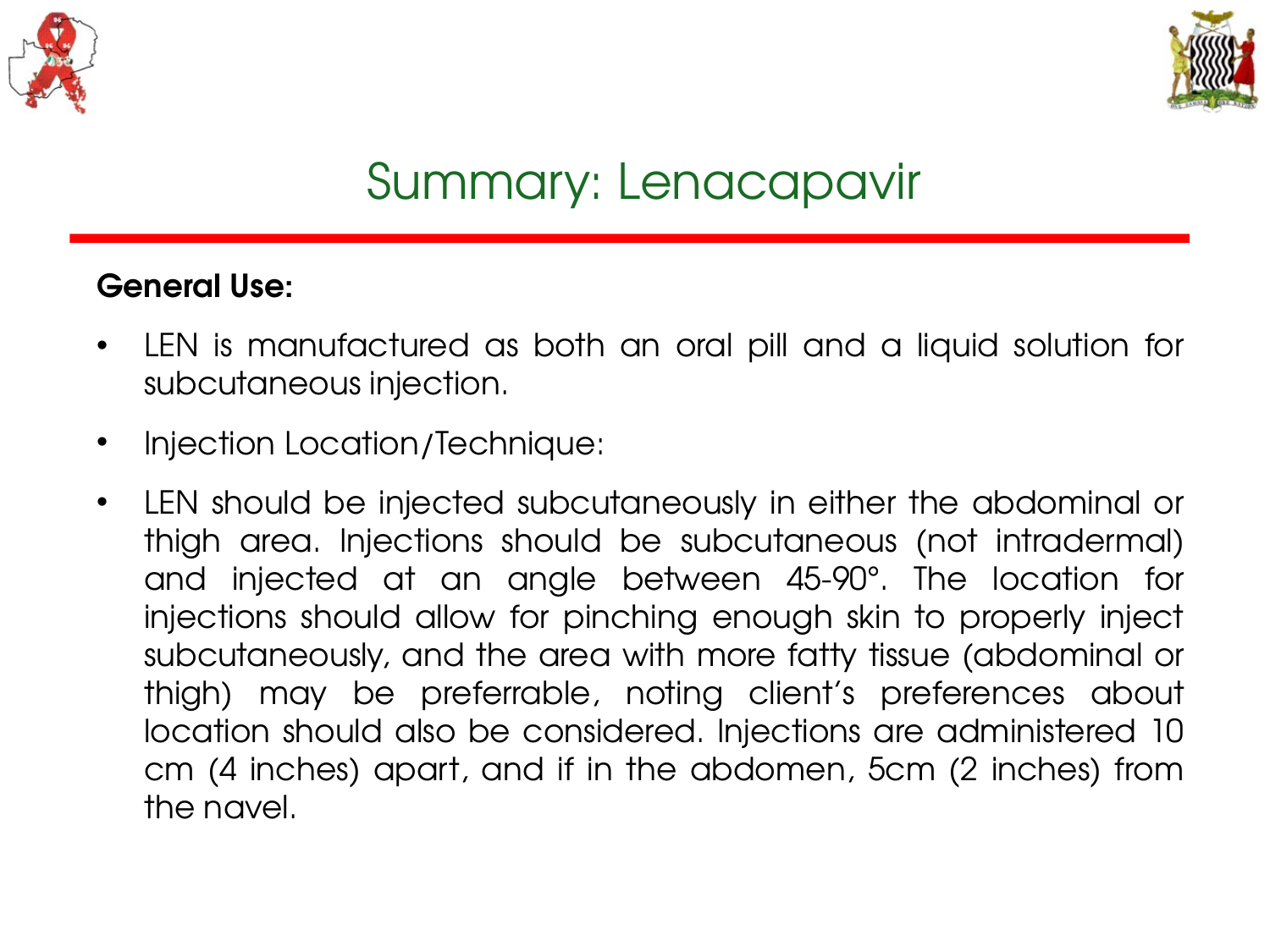

# Summary: Lenacapavir
General Use:
LEN is manufactured as both an oral pill and a liquid solution for subcutaneous injection.
Injection Location/Technique:
LEN should be injected subcutaneously in either the abdominal or thigh area. Injections should be subcutaneous (not intradermal) and injected at an angle between 45-90°. The location for injections should allow for pinching enough skin to properly inject subcutaneously, and the area with more fatty tissue (abdominal or thigh) may be preferrable, noting client’s preferences about location should also be considered. Injections are administered 10 cm (4 inches) apart, and if in the abdomen, 5cm (2 inches) from the navel.